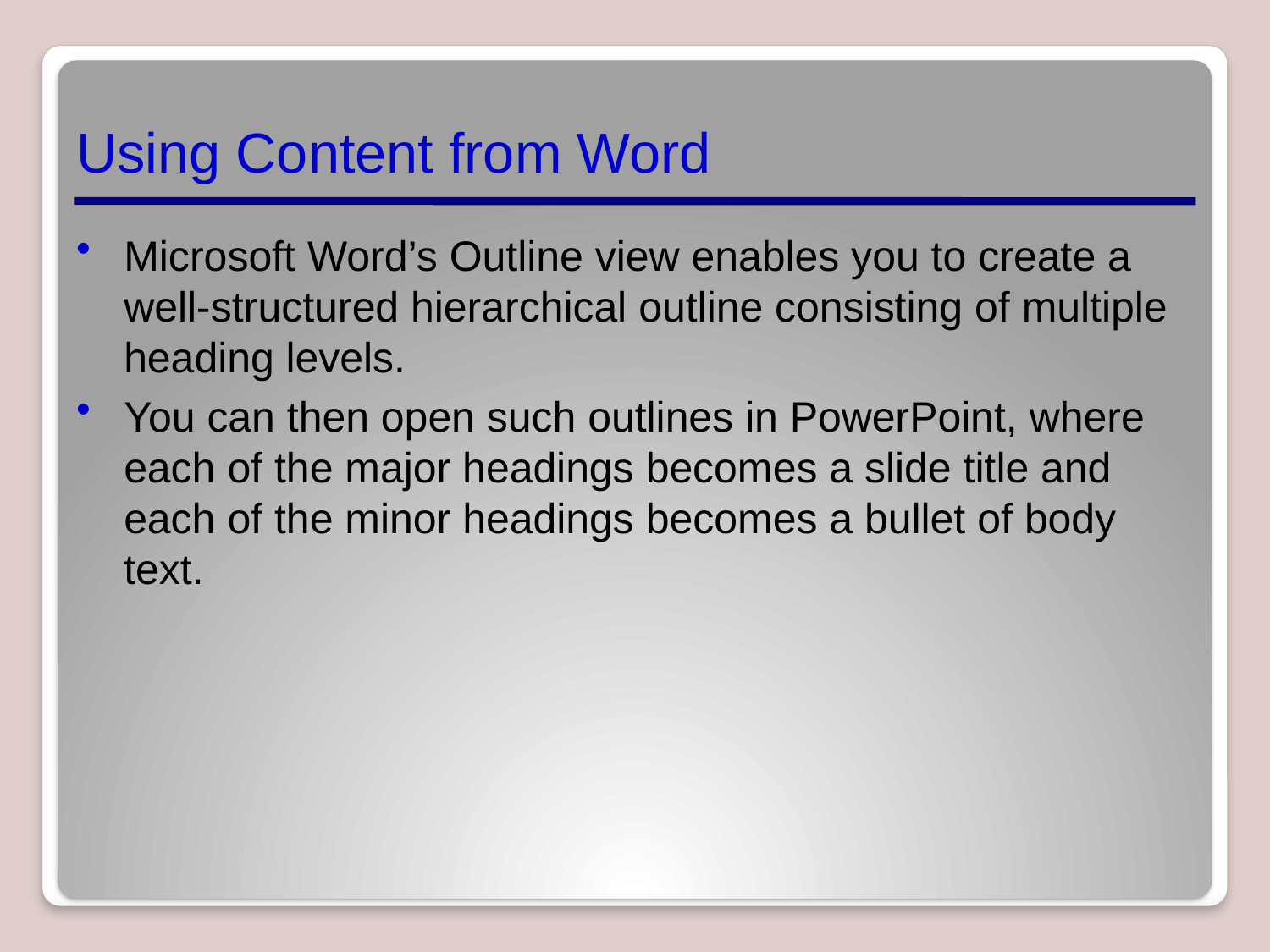

# Using Content from Word
Microsoft Word’s Outline view enables you to create a well-structured hierarchical outline consisting of multiple heading levels.
You can then open such outlines in PowerPoint, where each of the major headings becomes a slide title and each of the minor headings becomes a bullet of body text.